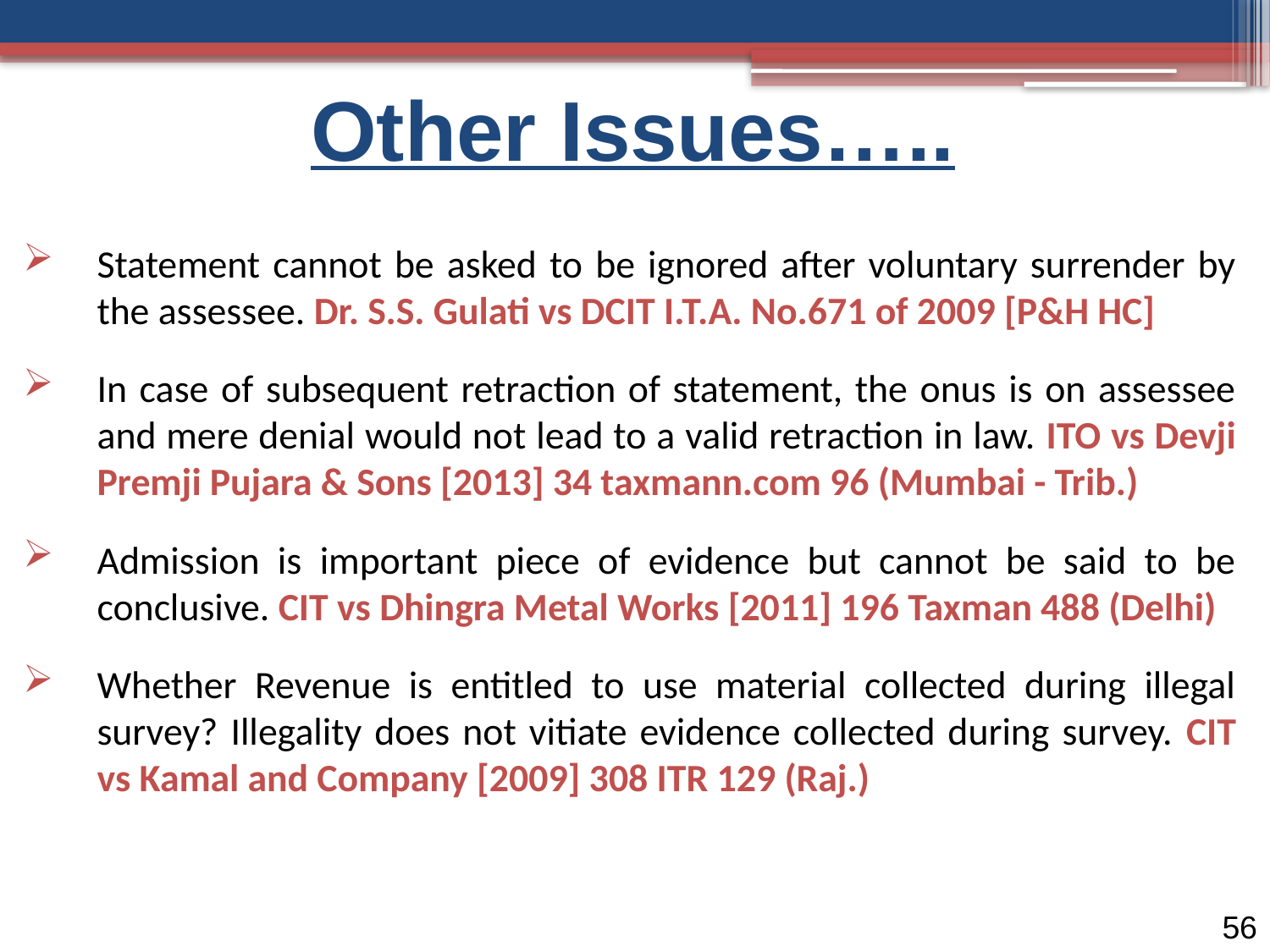

Other Issues…..
Statement cannot be asked to be ignored after voluntary surrender by the assessee. Dr. S.S. Gulati vs DCIT I.T.A. No.671 of 2009 [P&H HC]
In case of subsequent retraction of statement, the onus is on assessee and mere denial would not lead to a valid retraction in law. ITO vs Devji Premji Pujara & Sons [2013] 34 taxmann.com 96 (Mumbai - Trib.)
Admission is important piece of evidence but cannot be said to be conclusive. CIT vs Dhingra Metal Works [2011] 196 Taxman 488 (Delhi)
Whether Revenue is entitled to use material collected during illegal survey? Illegality does not vitiate evidence collected during survey. CIT vs Kamal and Company [2009] 308 ITR 129 (Raj.)
56